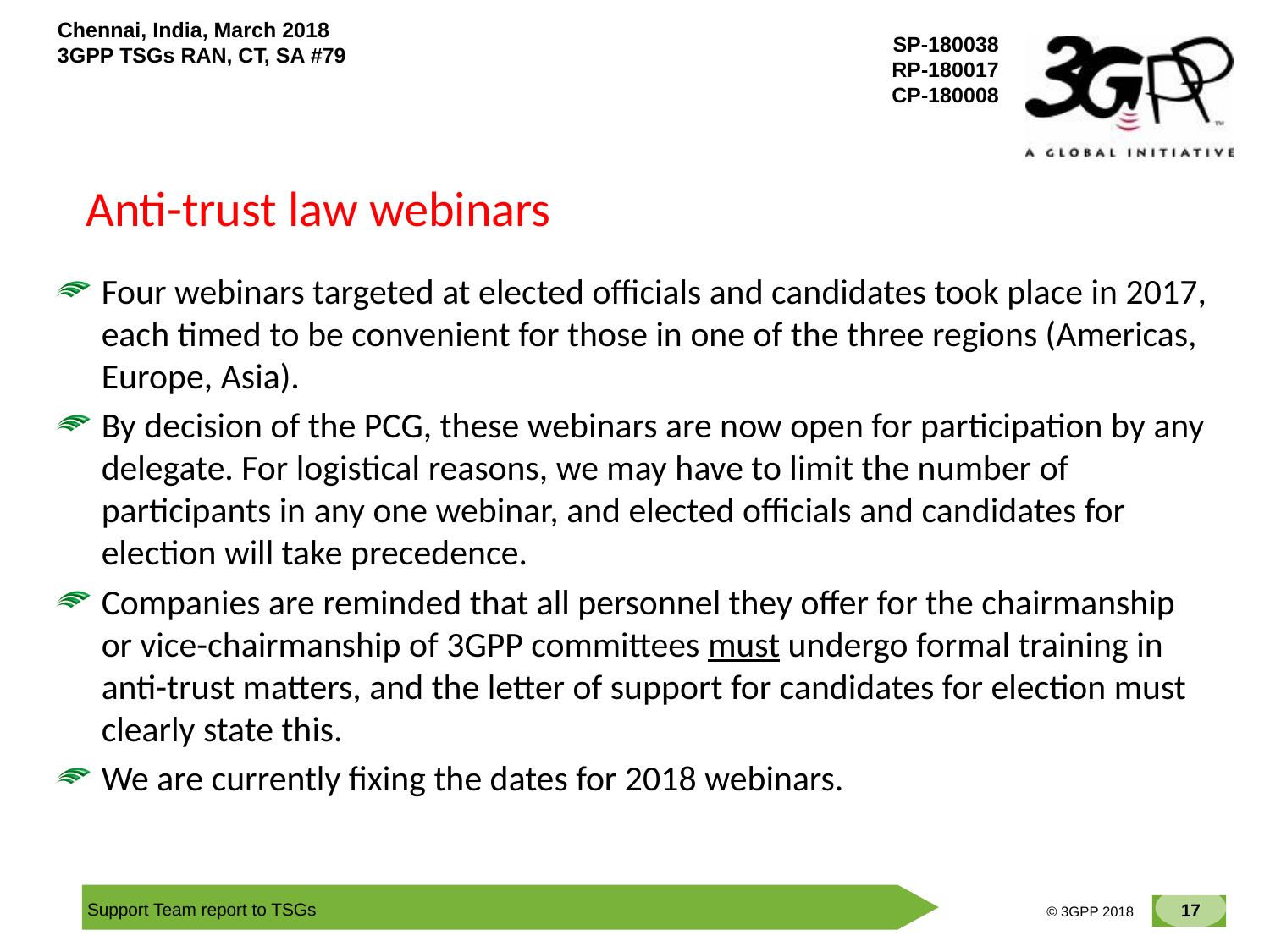

Anti-trust law webinars
Four webinars targeted at elected officials and candidates took place in 2017, each timed to be convenient for those in one of the three regions (Americas, Europe, Asia).
By decision of the PCG, these webinars are now open for participation by any delegate. For logistical reasons, we may have to limit the number of participants in any one webinar, and elected officials and candidates for election will take precedence.
Companies are reminded that all personnel they offer for the chairmanship or vice-chairmanship of 3GPP committees must undergo formal training in anti-trust matters, and the letter of support for candidates for election must clearly state this.
We are currently fixing the dates for 2018 webinars.